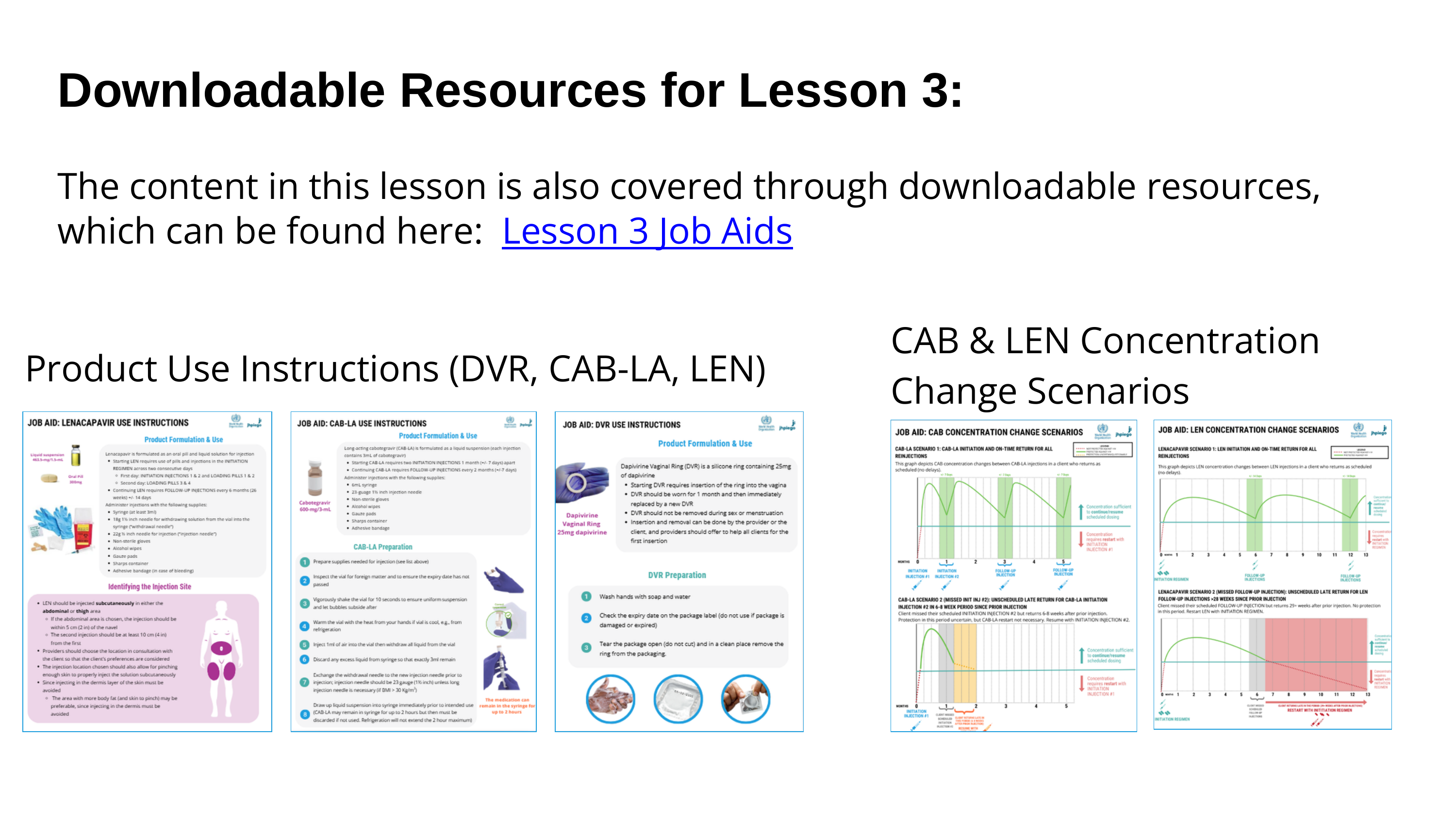

Downloadable Resources for Lesson 3:
The content in this lesson is also covered through downloadable resources, which can be found here:  Lesson 3 Job Aids
CAB & LEN Concentration Change Scenarios
Product Use Instructions (DVR, CAB-LA, LEN)